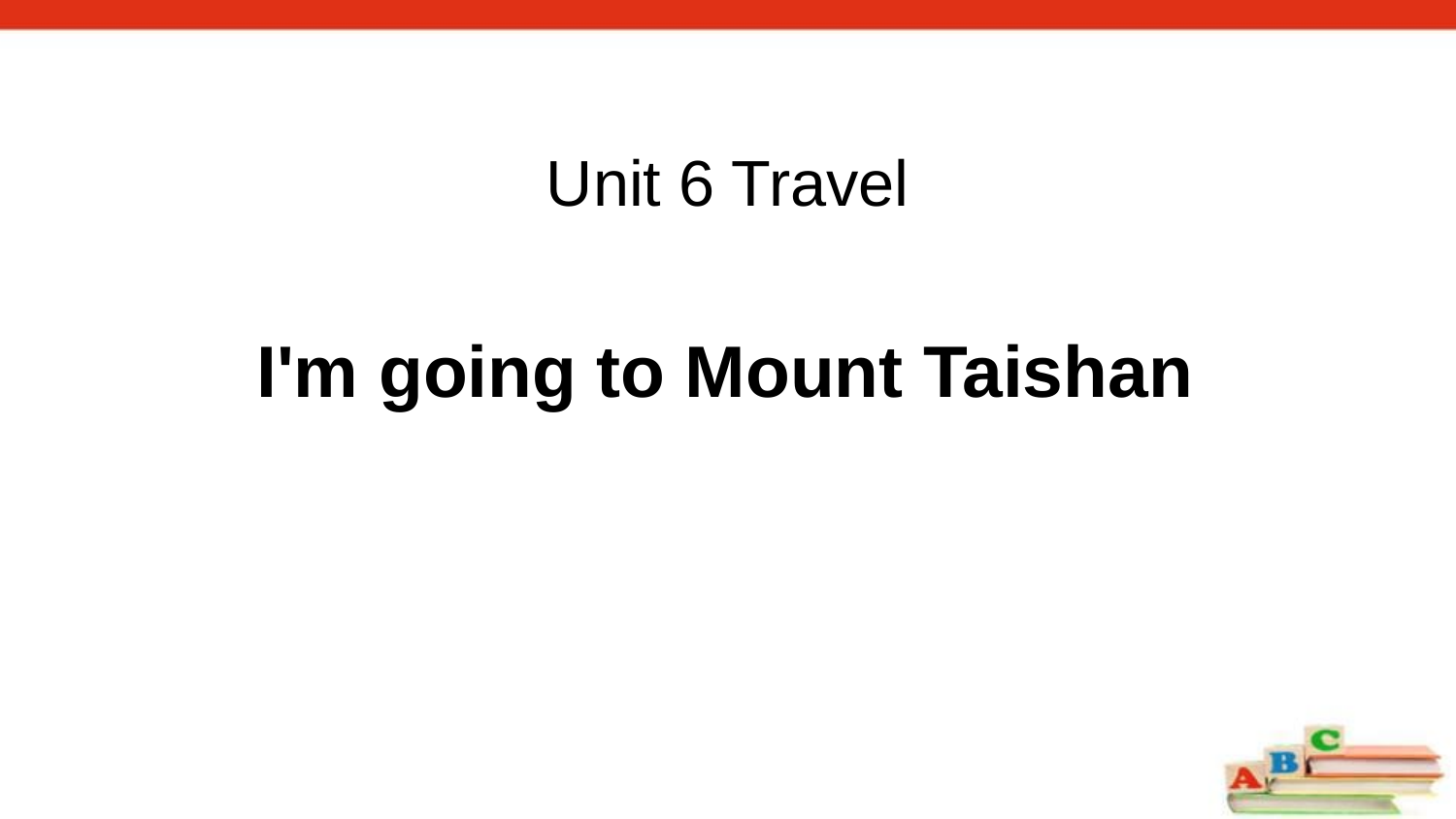

Unit 6 Travel
I'm going to Mount Taishan